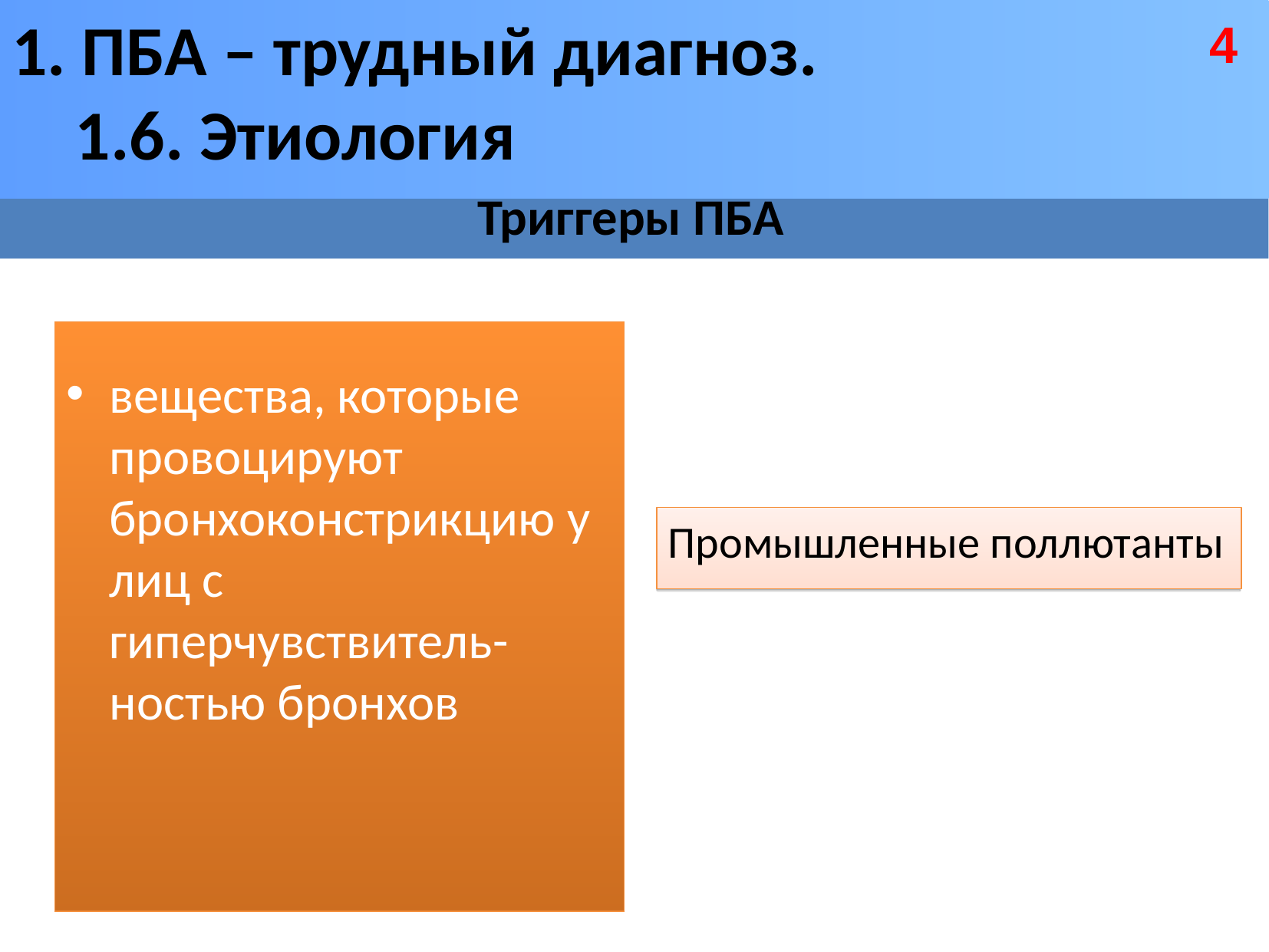

ПБА – трудный диагноз.
    1.6. Этиология
4
Триггеры ПБА

вещества, которые провоцируют бронхоконстрикцию у лиц с гиперчувствитель-ностью бронхов
Промышленные поллютанты